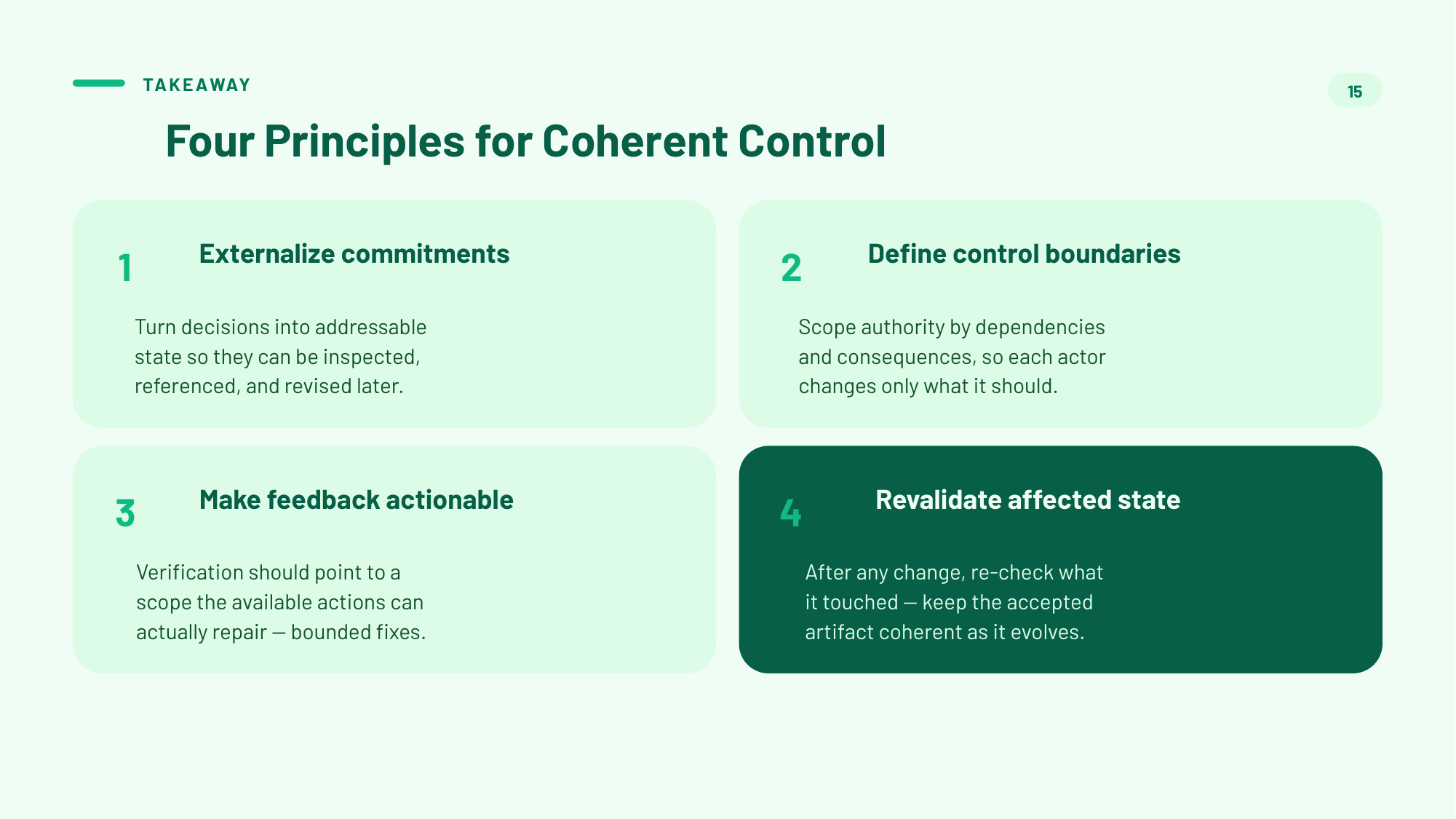

TAKEAWAY

15
Four Principles for Coherent Control

Externalize commitments
1
Turn decisions into addressable
state so they can be inspected,
referenced, and revised later.

Define control boundaries
2
Scope authority by dependencies
and consequences, so each actor
changes only what it should.

Make feedback actionable
3
Verification should point to a
scope the available actions can
actually repair — bounded fixes.

Revalidate affected state
4
After any change, re-check what
it touched — keep the accepted
artifact coherent as it evolves.